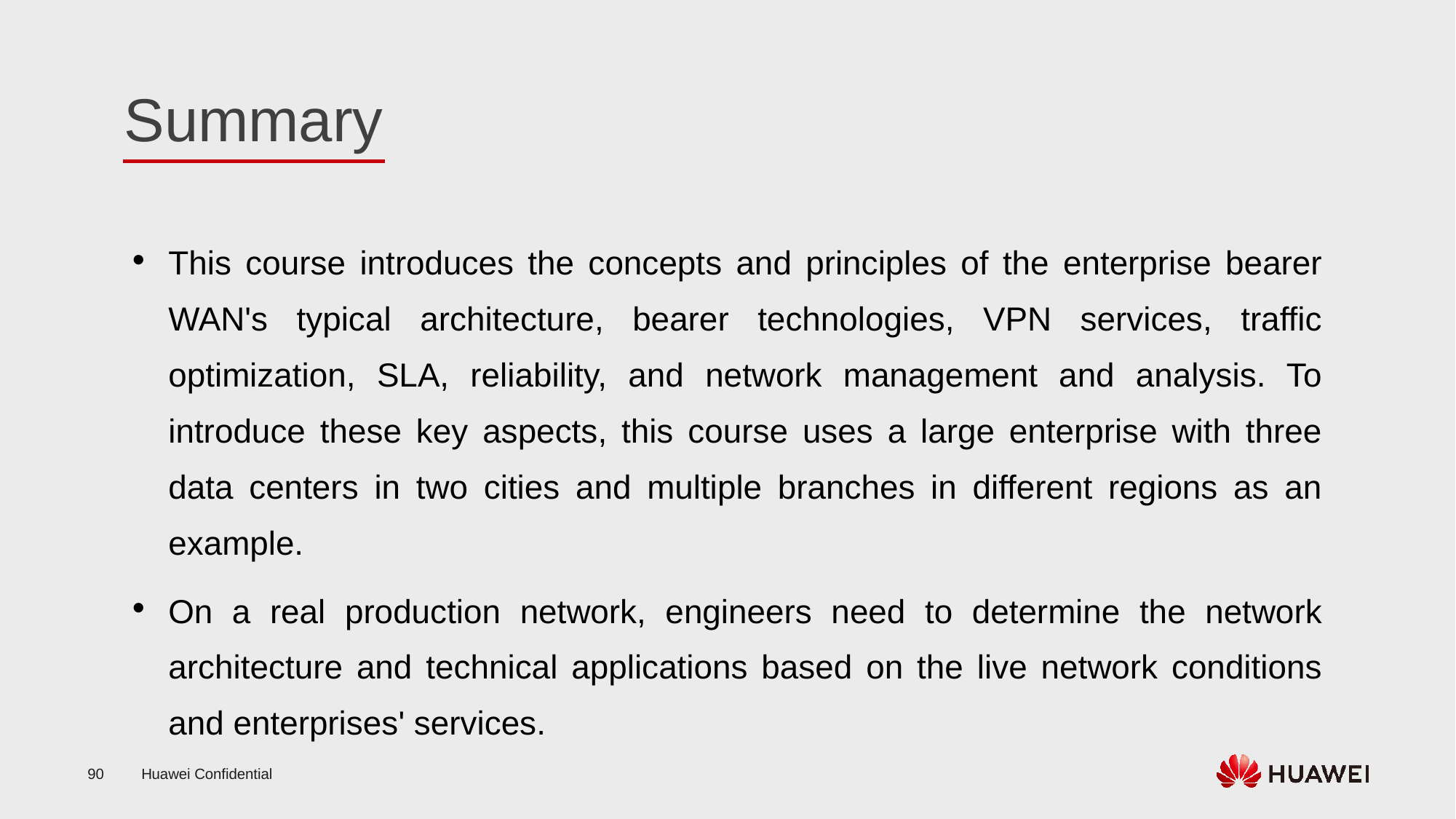

This course introduces the concepts and principles of the enterprise bearer WAN's typical architecture, bearer technologies, VPN services, traffic optimization, SLA, reliability, and network management and analysis. To introduce these key aspects, this course uses a large enterprise with three data centers in two cities and multiple branches in different regions as an example.
On a real production network, engineers need to determine the network architecture and technical applications based on the live network conditions and enterprises' services.